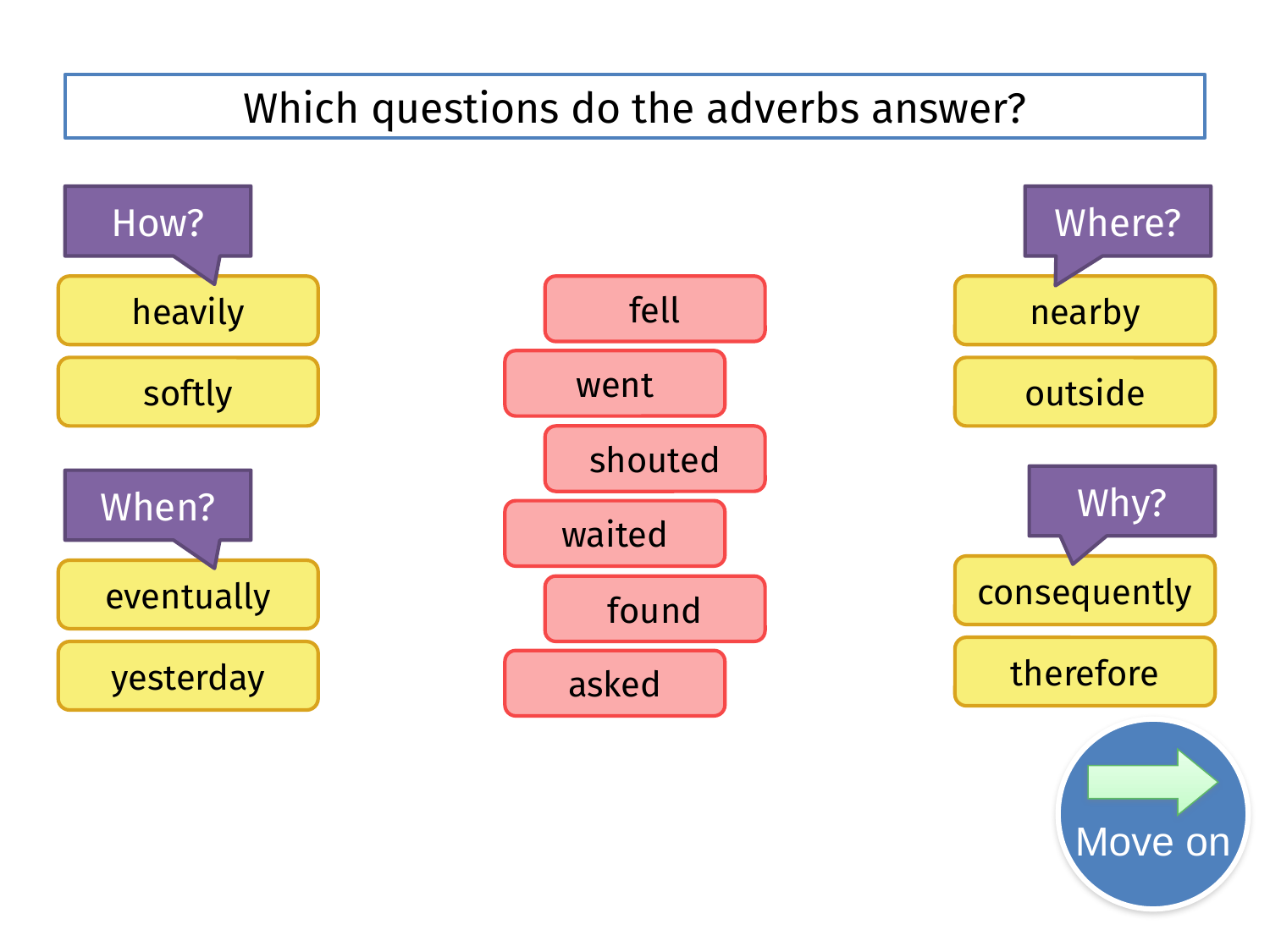

Which questions do the adverbs answer?
How?
Where?
heavily
softly
fell
went
shouted
waited
found
asked
nearby
outside
Why?
When?
consequently
therefore
eventually
yesterday

Move on